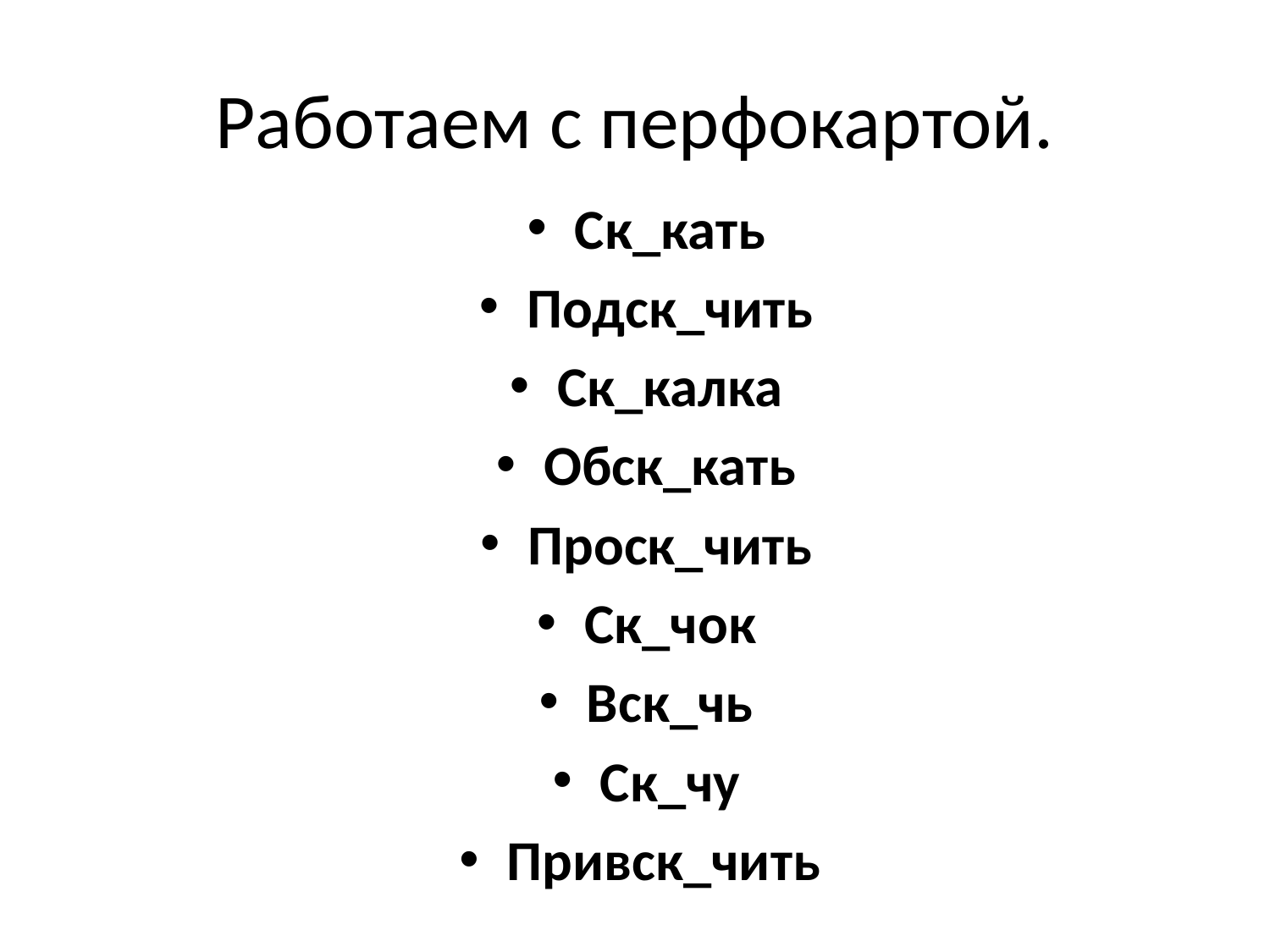

# Работаем с перфокартой.
Ск_кать
Подск_чить
Ск_калка
Обск_кать
Проск_чить
Ск_чок
Вск_чь
Ск_чу
Привск_чить